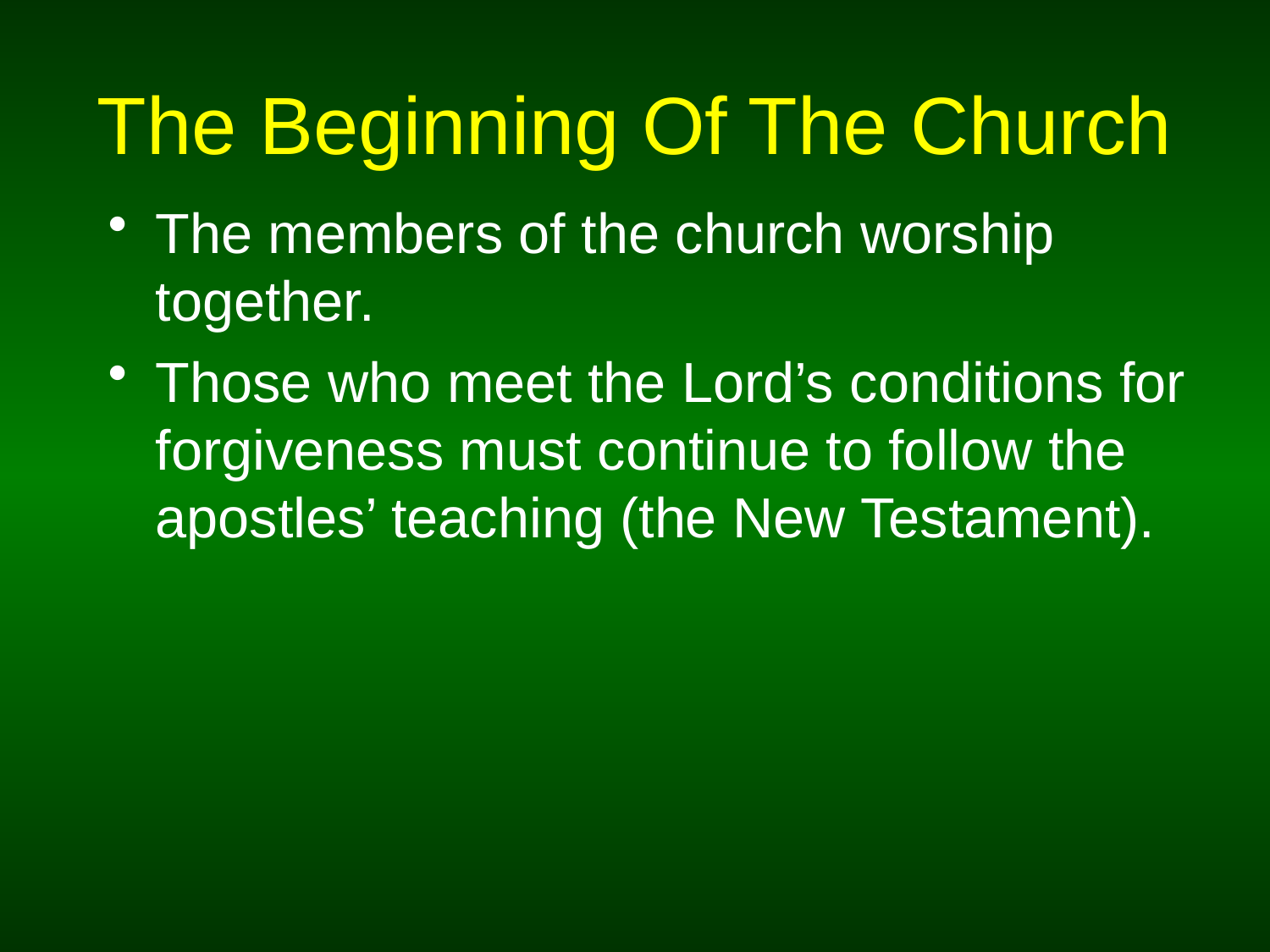

# The Beginning Of The Church
The members of the church worship together.
Those who meet the Lord’s conditions for forgiveness must continue to follow the apostles’ teaching (the New Testament).